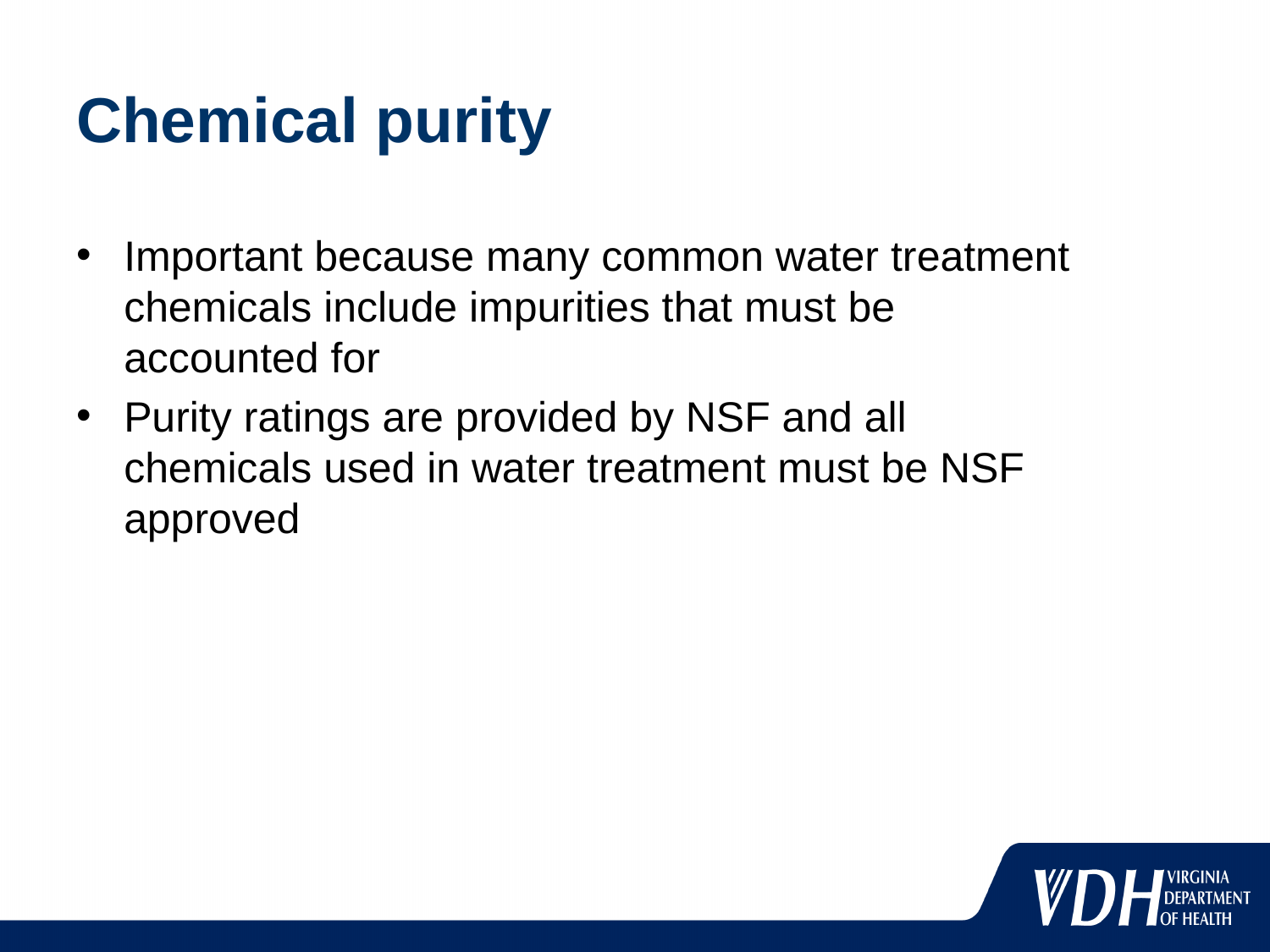

# Chemical purity
Important because many common water treatment chemicals include impurities that must be accounted for
Purity ratings are provided by NSF and all chemicals used in water treatment must be NSF approved